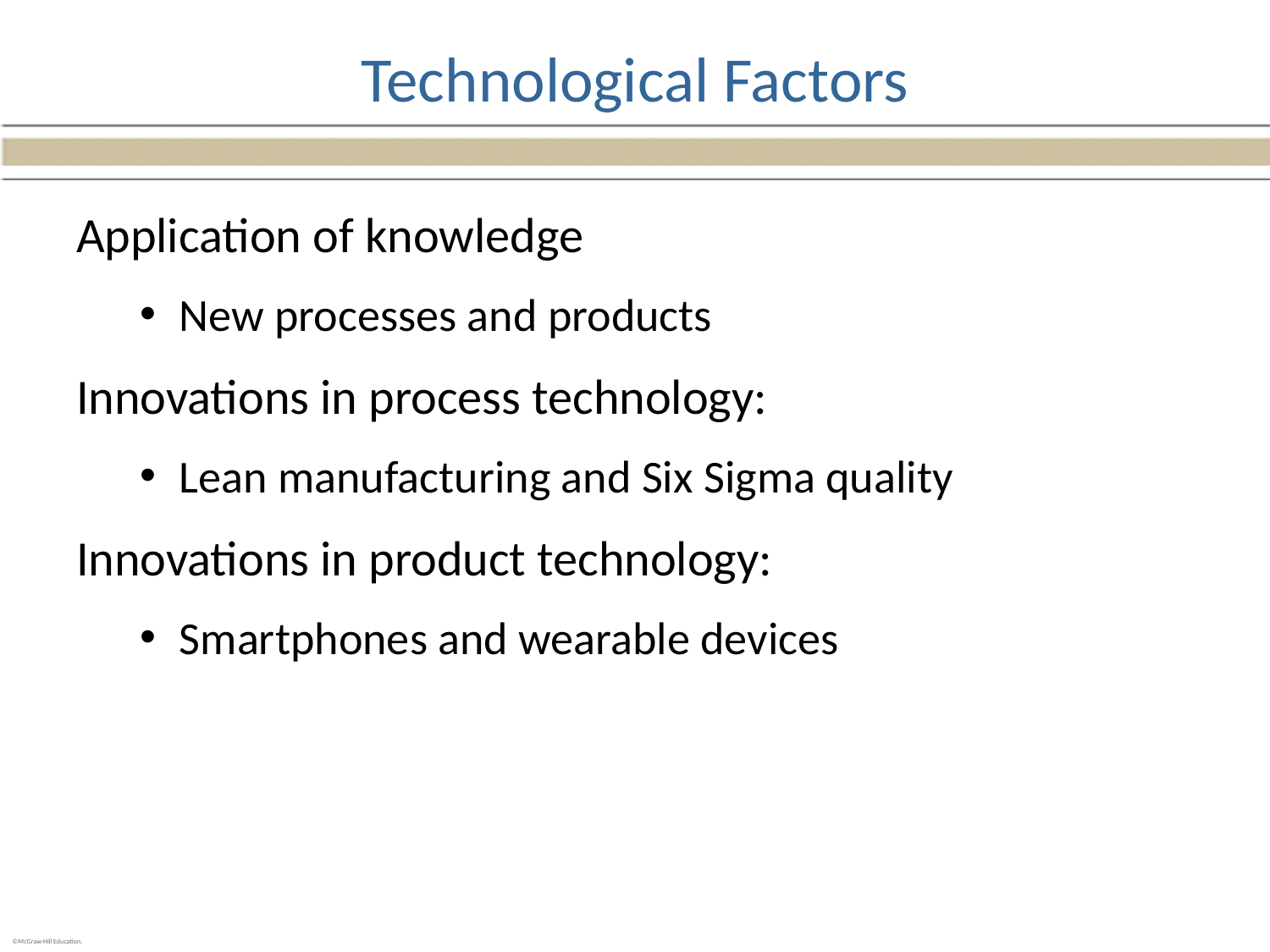

# Technological Factors
Application of knowledge
New processes and products
Innovations in process technology:
Lean manufacturing and Six Sigma quality
Innovations in product technology:
Smartphones and wearable devices